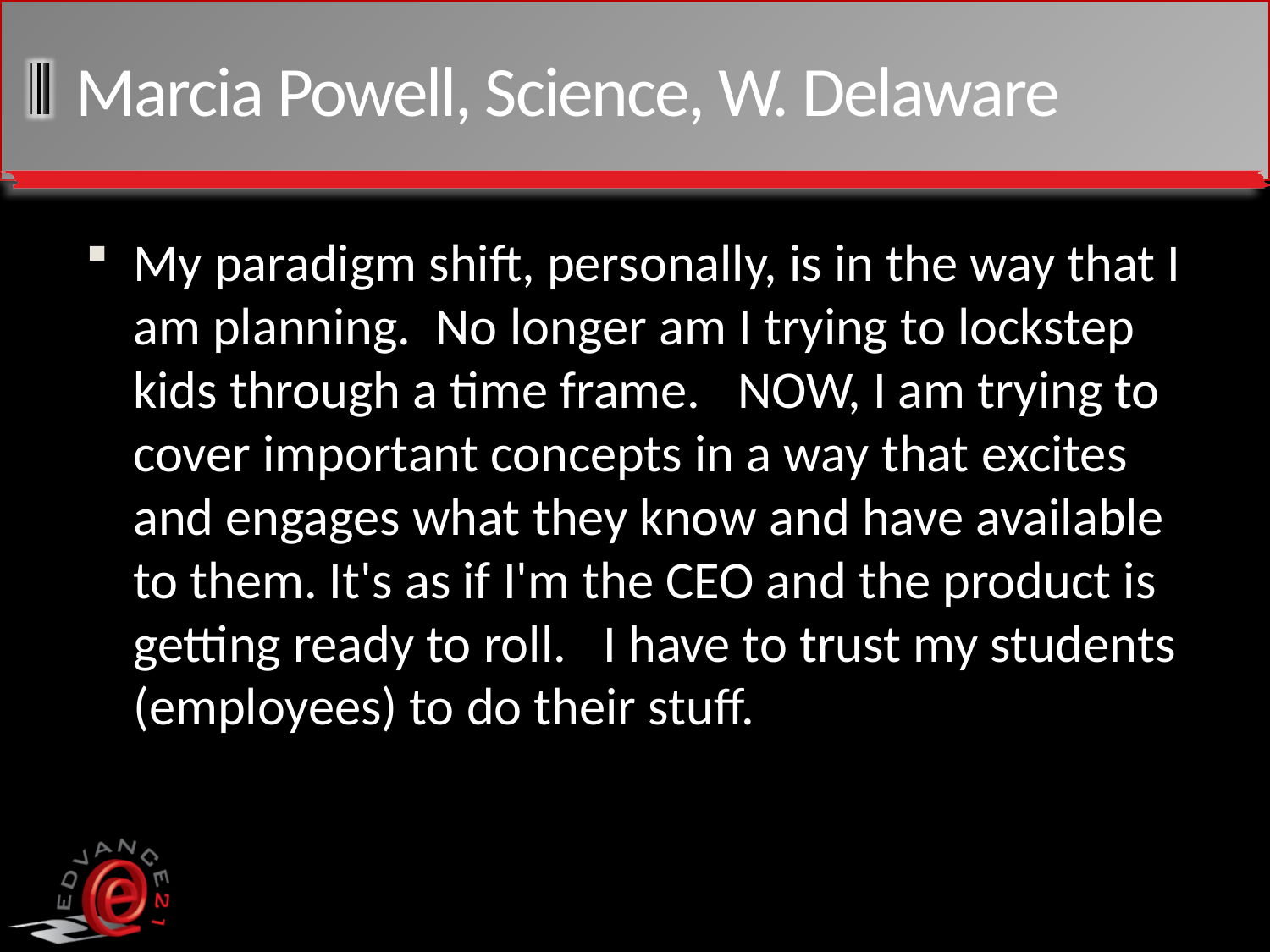

# Marcia Powell, Science, W. Delaware
My paradigm shift, personally, is in the way that I am planning.  No longer am I trying to lockstep kids through a time frame.   NOW, I am trying to cover important concepts in a way that excites and engages what they know and have available to them. It's as if I'm the CEO and the product is getting ready to roll.   I have to trust my students (employees) to do their stuff.